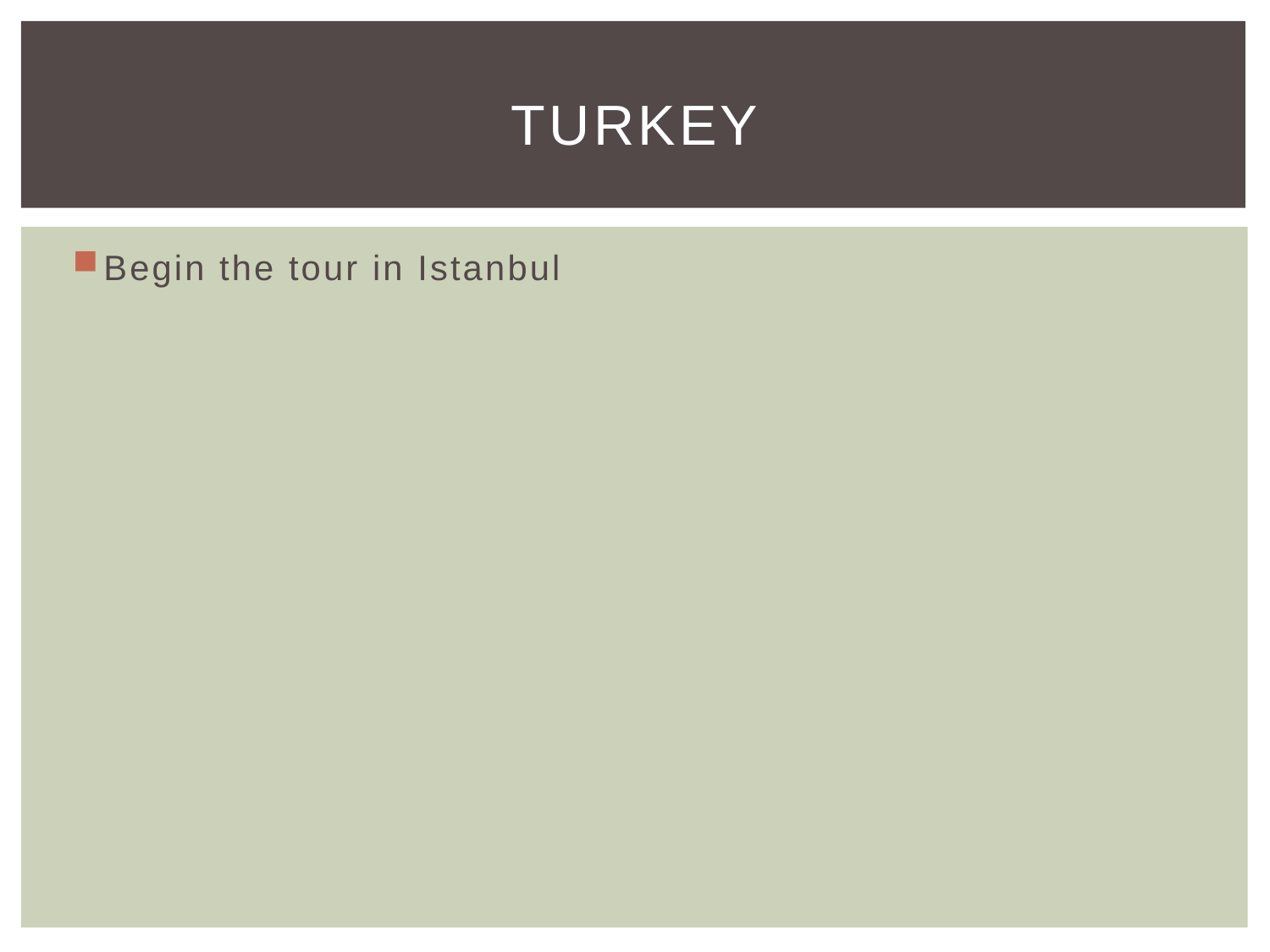

# Turkey
Begin the tour in Istanbul